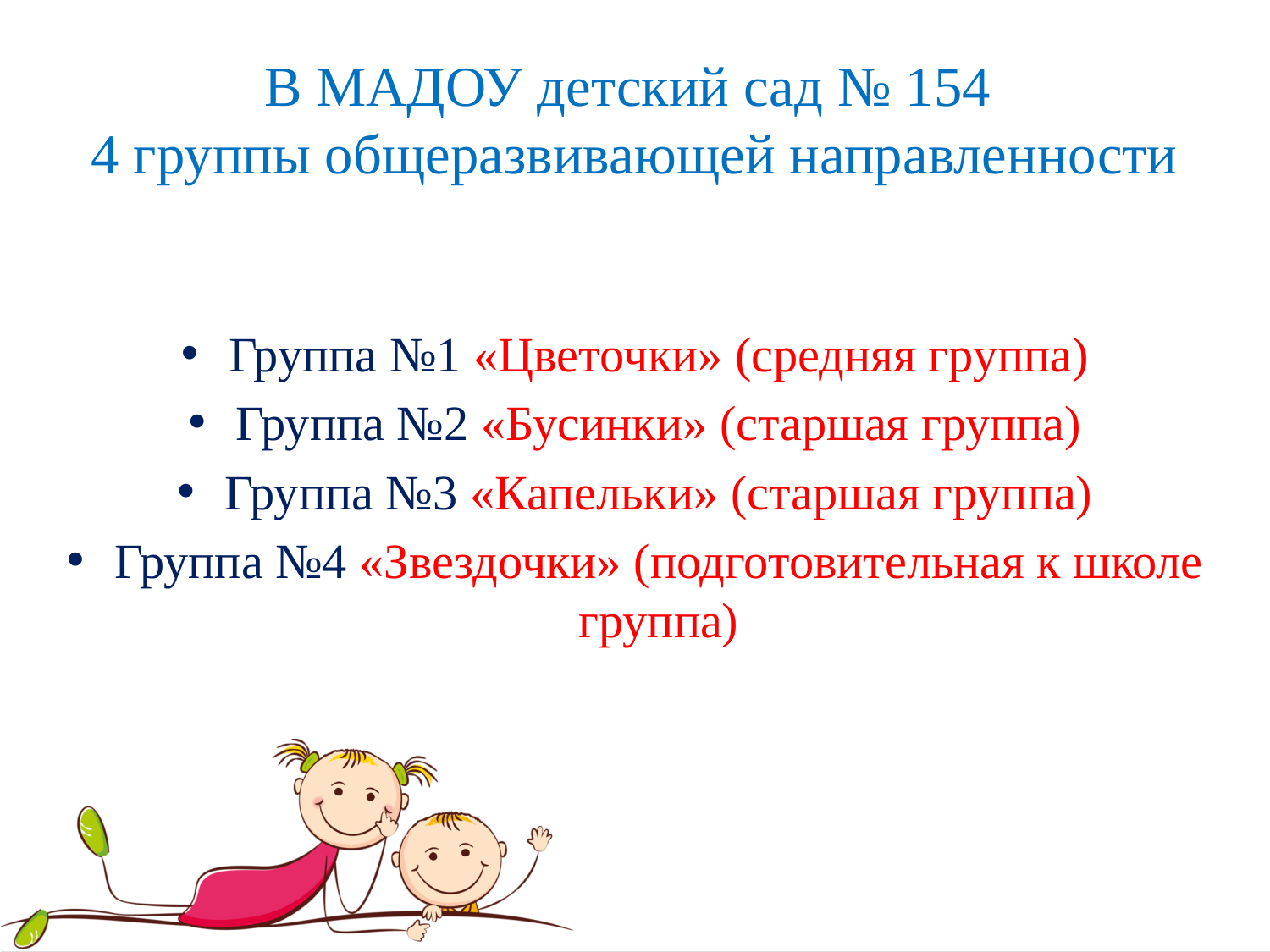

# В МАДОУ детский сад № 154 4 группы общеразвивающей направленности
Группа №1 «Цветочки» (средняя группа)
Группа №2 «Бусинки» (старшая группа)
Группа №3 «Капельки» (старшая группа)
Группа №4 «Звездочки» (подготовительная к школе группа)